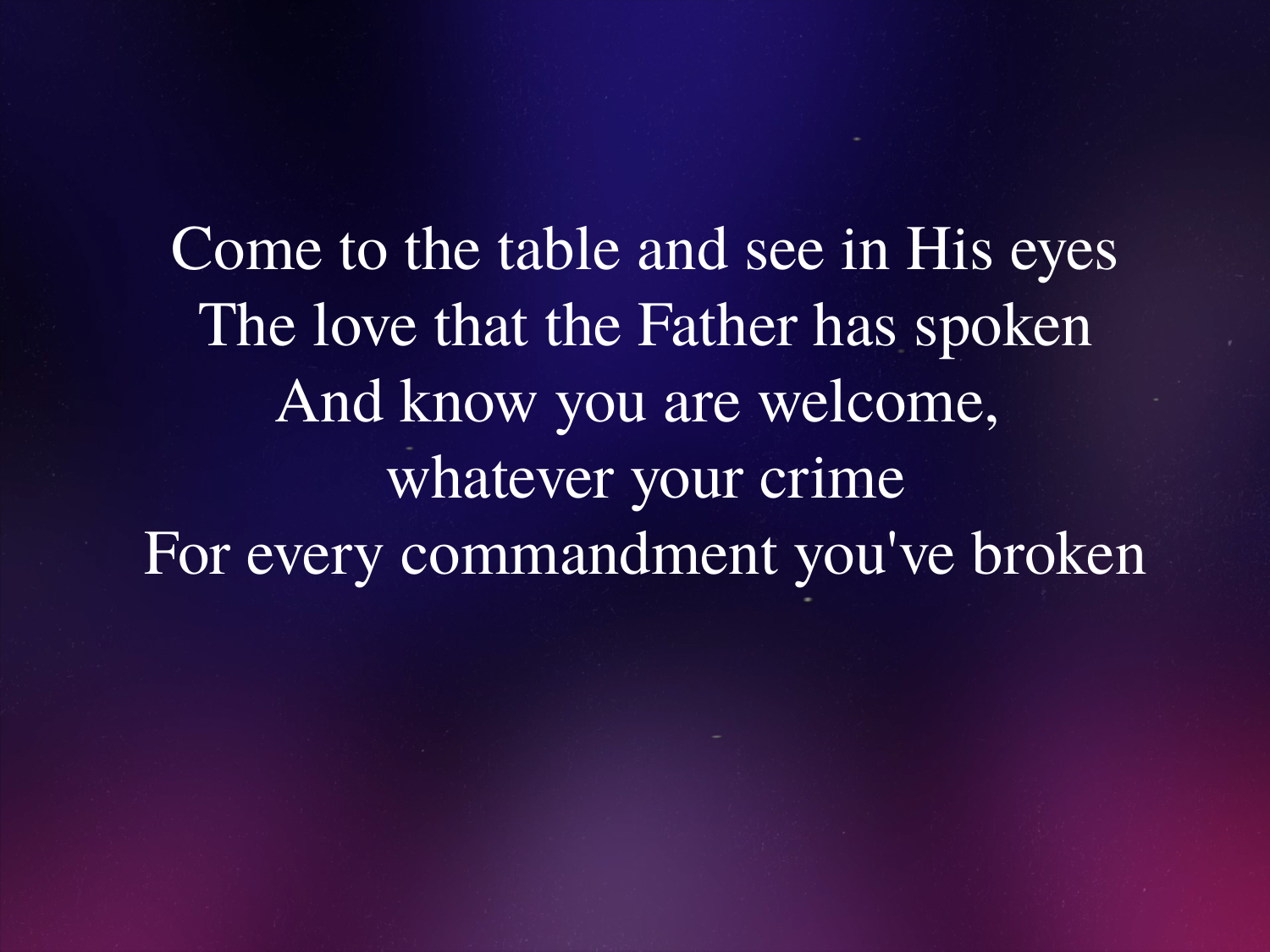

# Come to the table and see in His eyes The love that the Father has spoken And know you are welcome, whatever your crime For every commandment you've broken